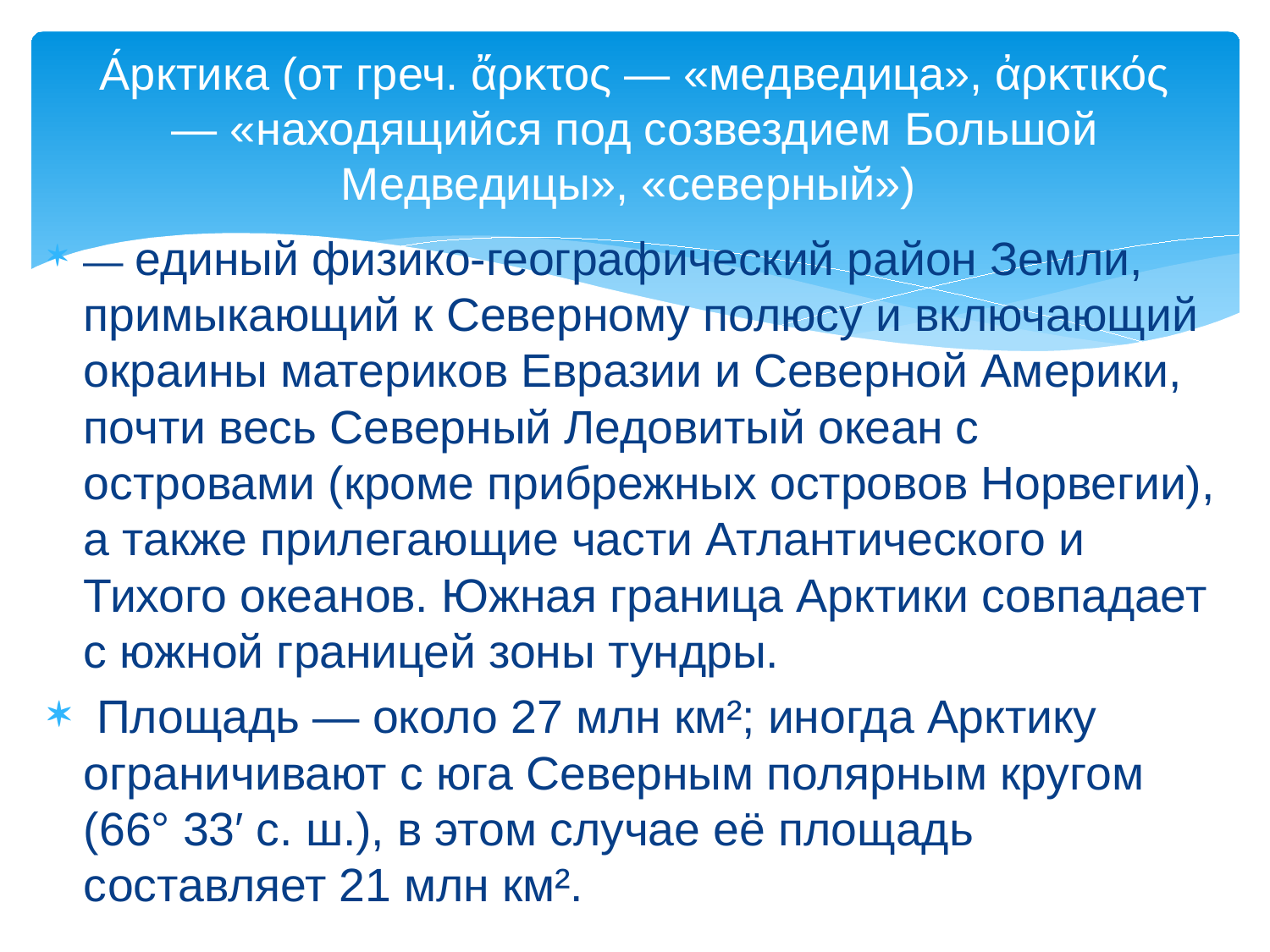

# А́рктика (от греч. ἄρκτος — «медведица», ἀρκτικός — «находящийся под созвездием Большой Медведицы», «северный»)
— единый физико-географический район Земли, примыкающий к Северному полюсу и включающий окраины материков Евразии и Северной Америки, почти весь Северный Ледовитый океан с островами (кроме прибрежных островов Норвегии), а также прилегающие части Атлантического и Тихого океанов. Южная граница Арктики совпадает с южной границей зоны тундры.
 Площадь — около 27 млн км²; иногда Арктику ограничивают с юга Северным полярным кругом (66° 33′ с. ш.), в этом случае её площадь составляет 21 млн км².